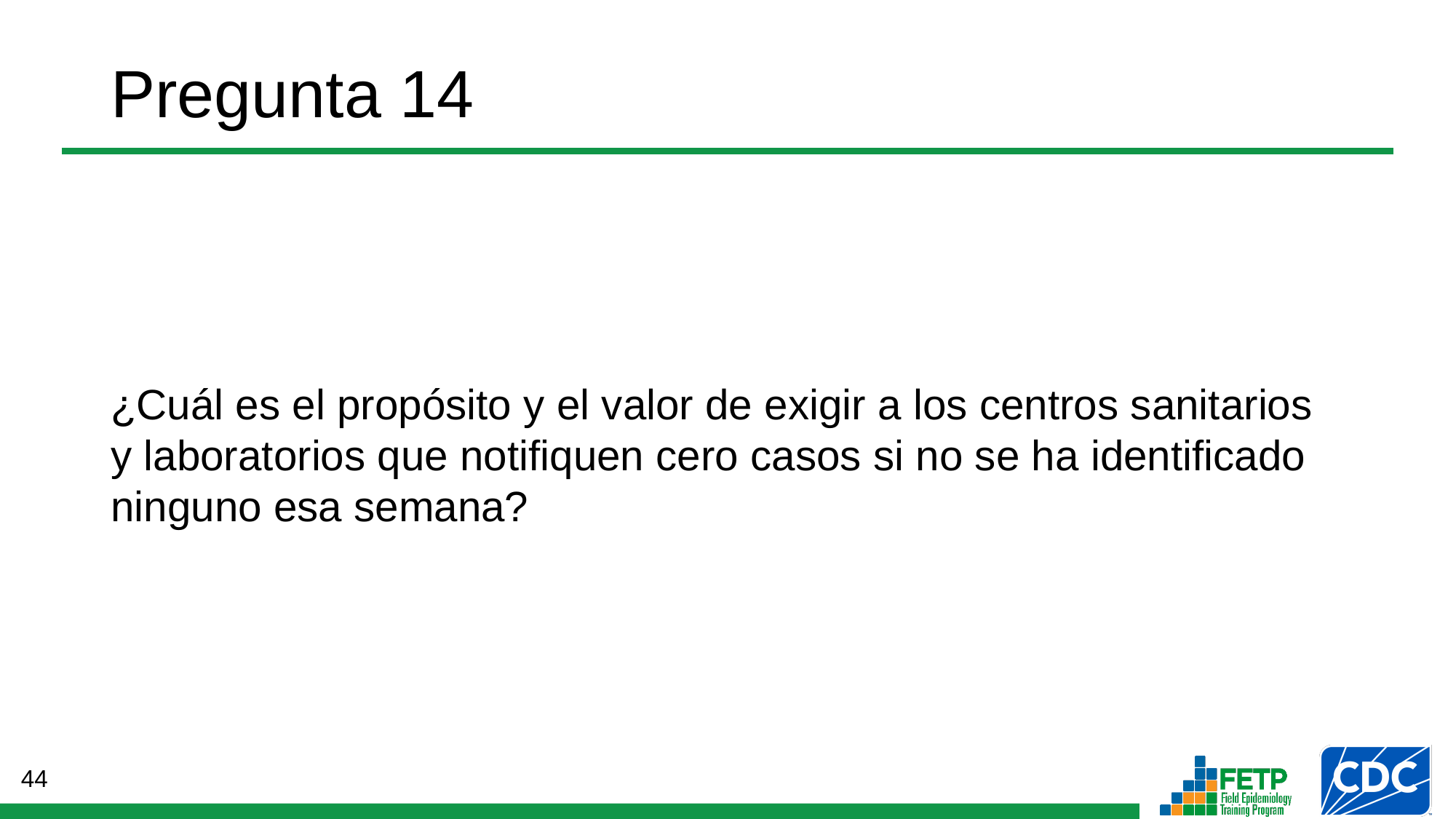

# Pregunta 14
¿Cuál es el propósito y el valor de exigir a los centros sanitarios y laboratorios que notifiquen cero casos si no se ha identificado ninguno esa semana?